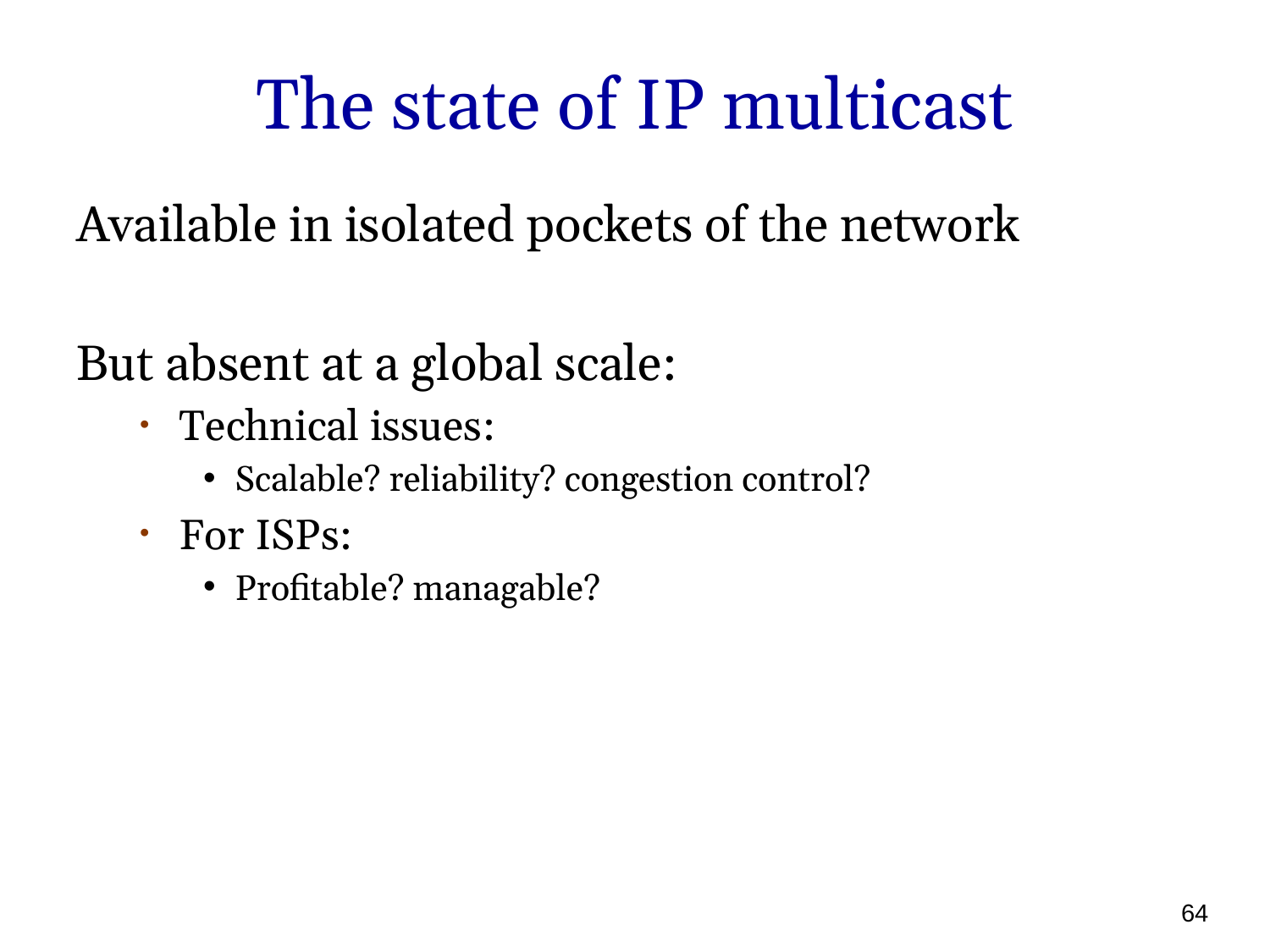

# The state of IP multicast
Available in isolated pockets of the network

But absent at a global scale:
Technical issues:
Scalable? reliability? congestion control?
For ISPs:
Profitable? managable?
64